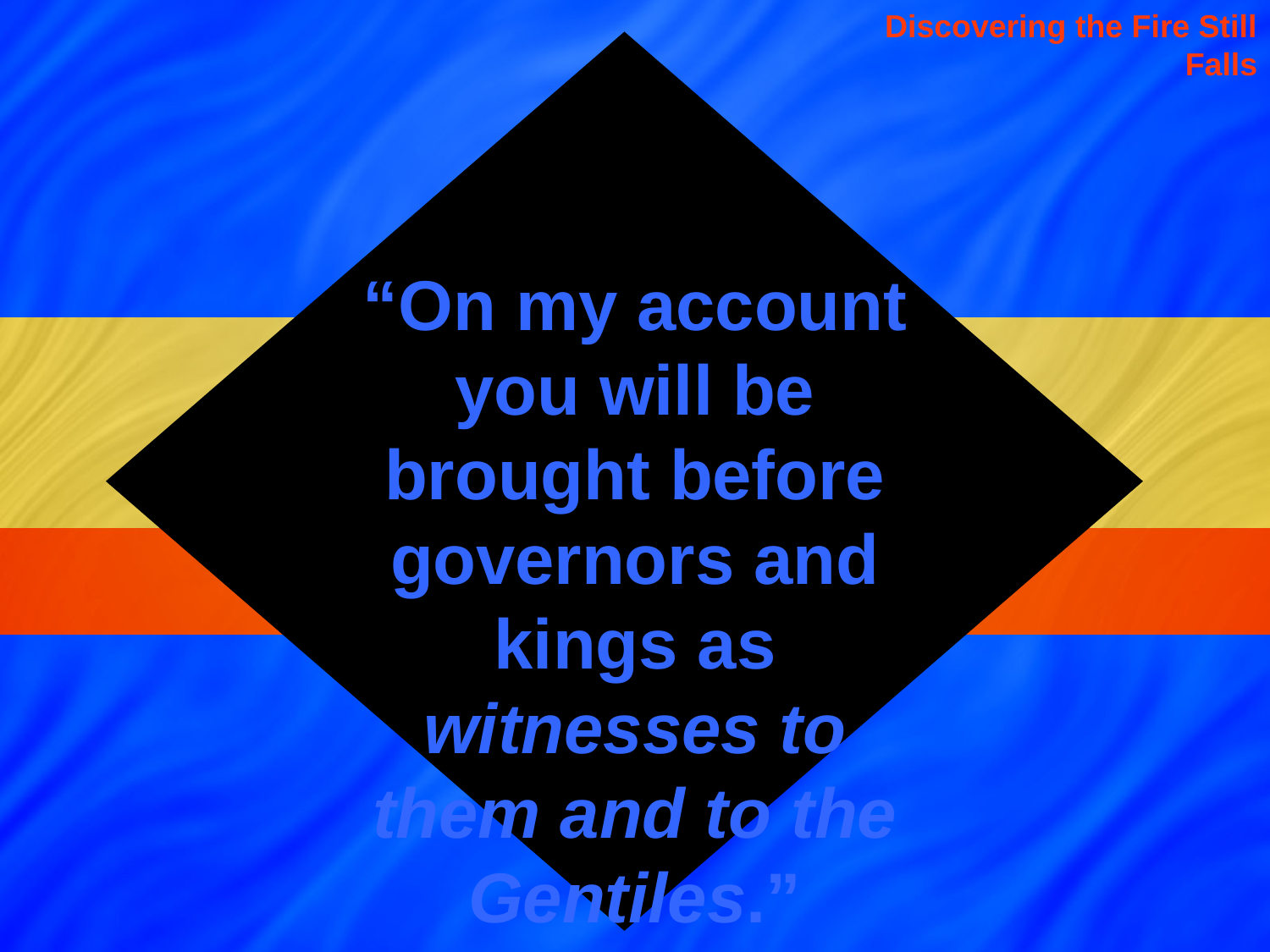

Discovering the Fire Still Falls

“On my account you will be brought before governors and kings as witnesses to them and to the Gentiles.” Matthew 10:18